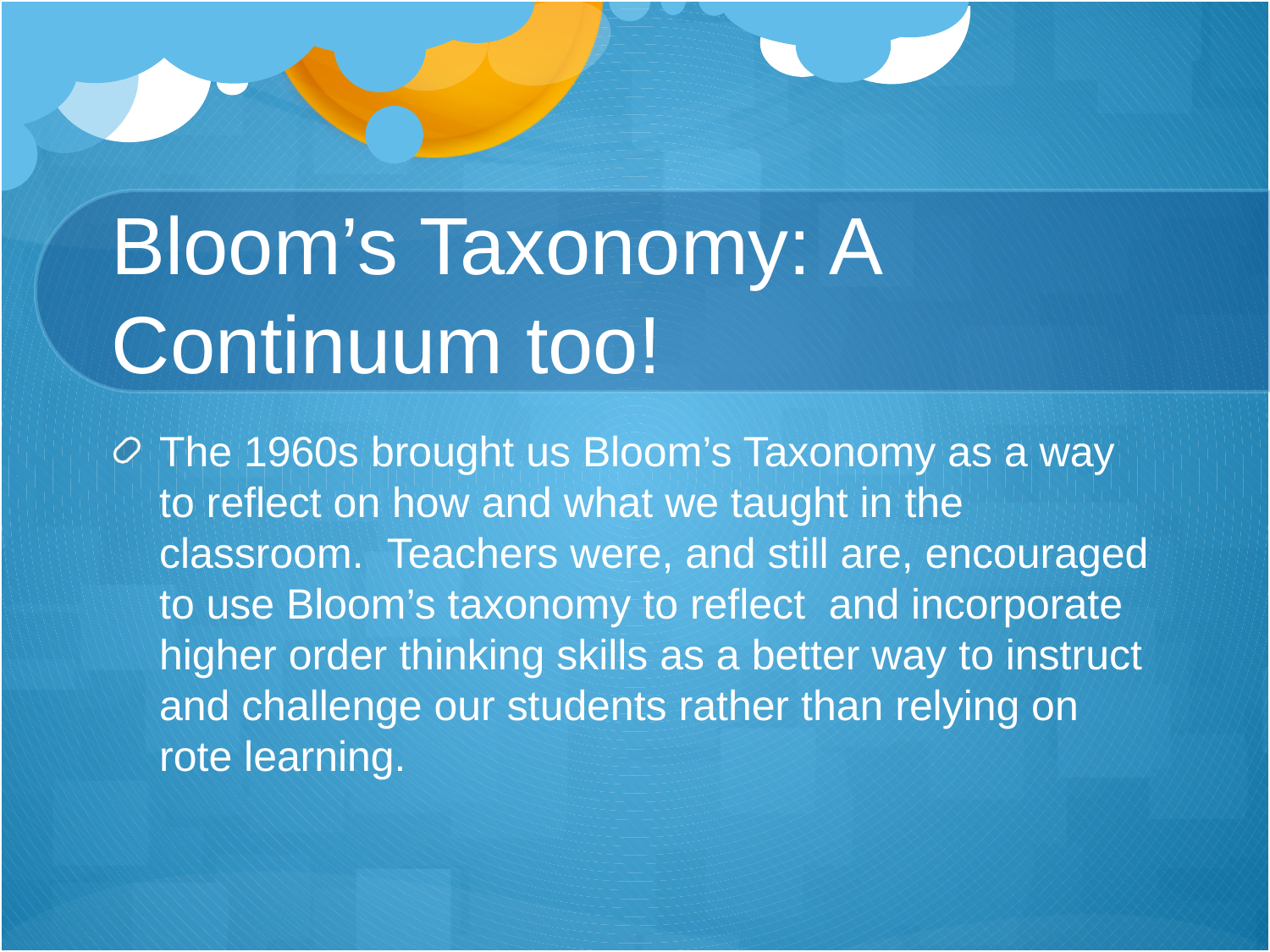

# Bloom’s Taxonomy: A Continuum too!
The 1960s brought us Bloom’s Taxonomy as a way to reflect on how and what we taught in the classroom.  Teachers were, and still are, encouraged to use Bloom’s taxonomy to reflect  and incorporate higher order thinking skills as a better way to instruct and challenge our students rather than relying on rote learning.